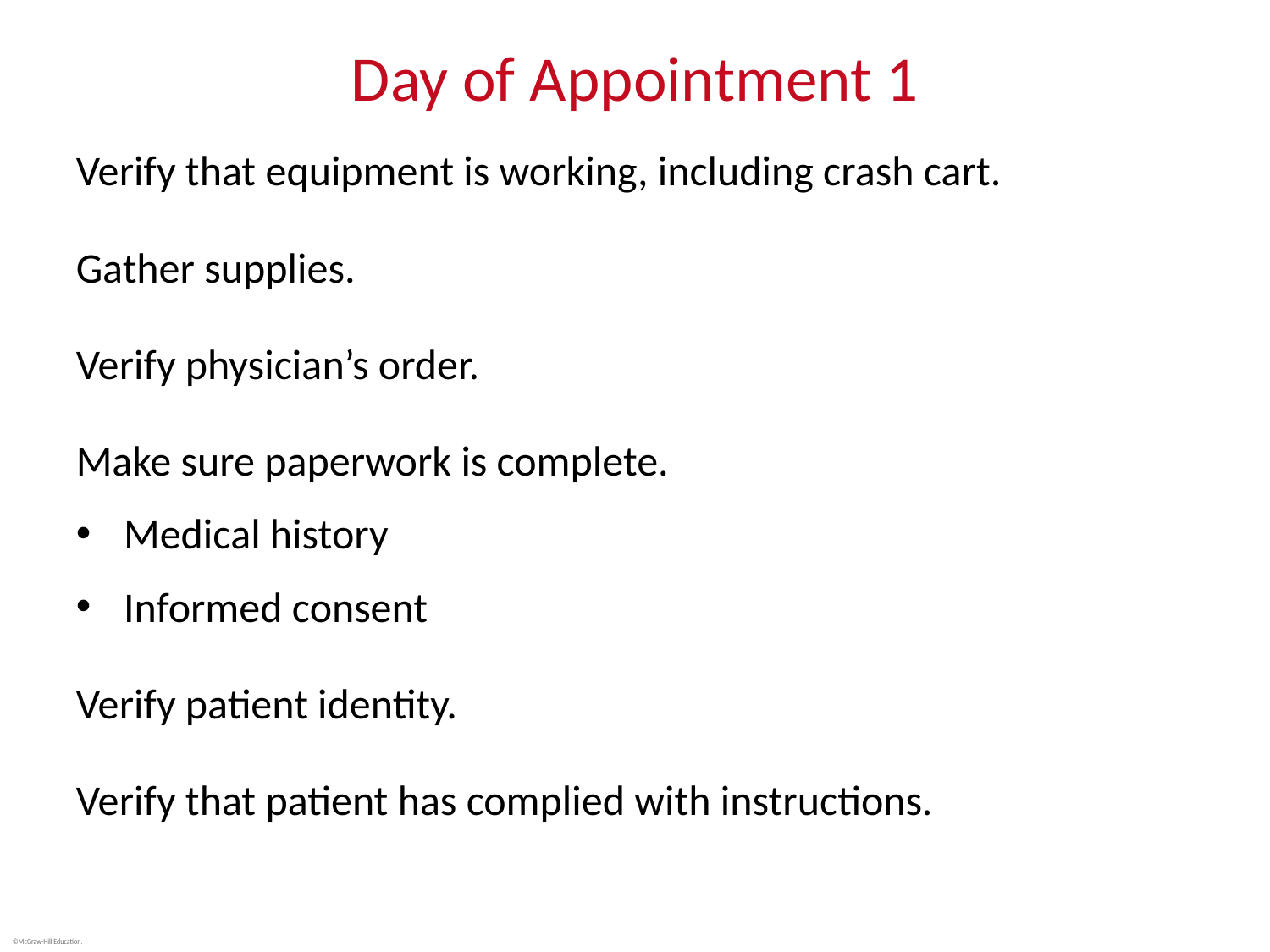

# Day of Appointment 1
Verify that equipment is working, including crash cart.
Gather supplies.
Verify physician’s order.
Make sure paperwork is complete.
Medical history
Informed consent
Verify patient identity.
Verify that patient has complied with instructions.